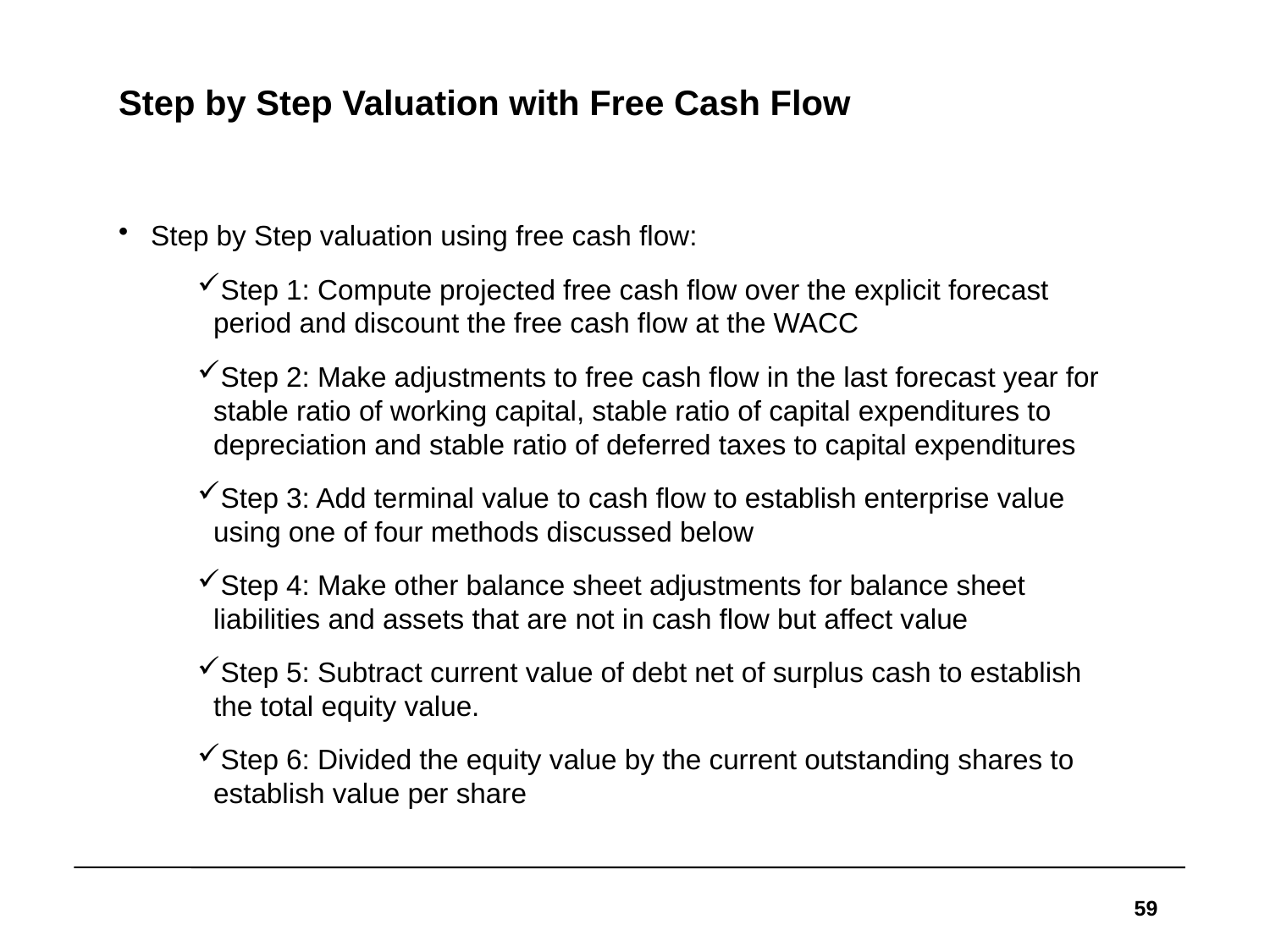

# Step by Step Valuation with Free Cash Flow
Step by Step valuation using free cash flow:
Step 1: Compute projected free cash flow over the explicit forecast period and discount the free cash flow at the WACC
Step 2: Make adjustments to free cash flow in the last forecast year for stable ratio of working capital, stable ratio of capital expenditures to depreciation and stable ratio of deferred taxes to capital expenditures
Step 3: Add terminal value to cash flow to establish enterprise value using one of four methods discussed below
Step 4: Make other balance sheet adjustments for balance sheet liabilities and assets that are not in cash flow but affect value
Step 5: Subtract current value of debt net of surplus cash to establish the total equity value.
Step 6: Divided the equity value by the current outstanding shares to establish value per share